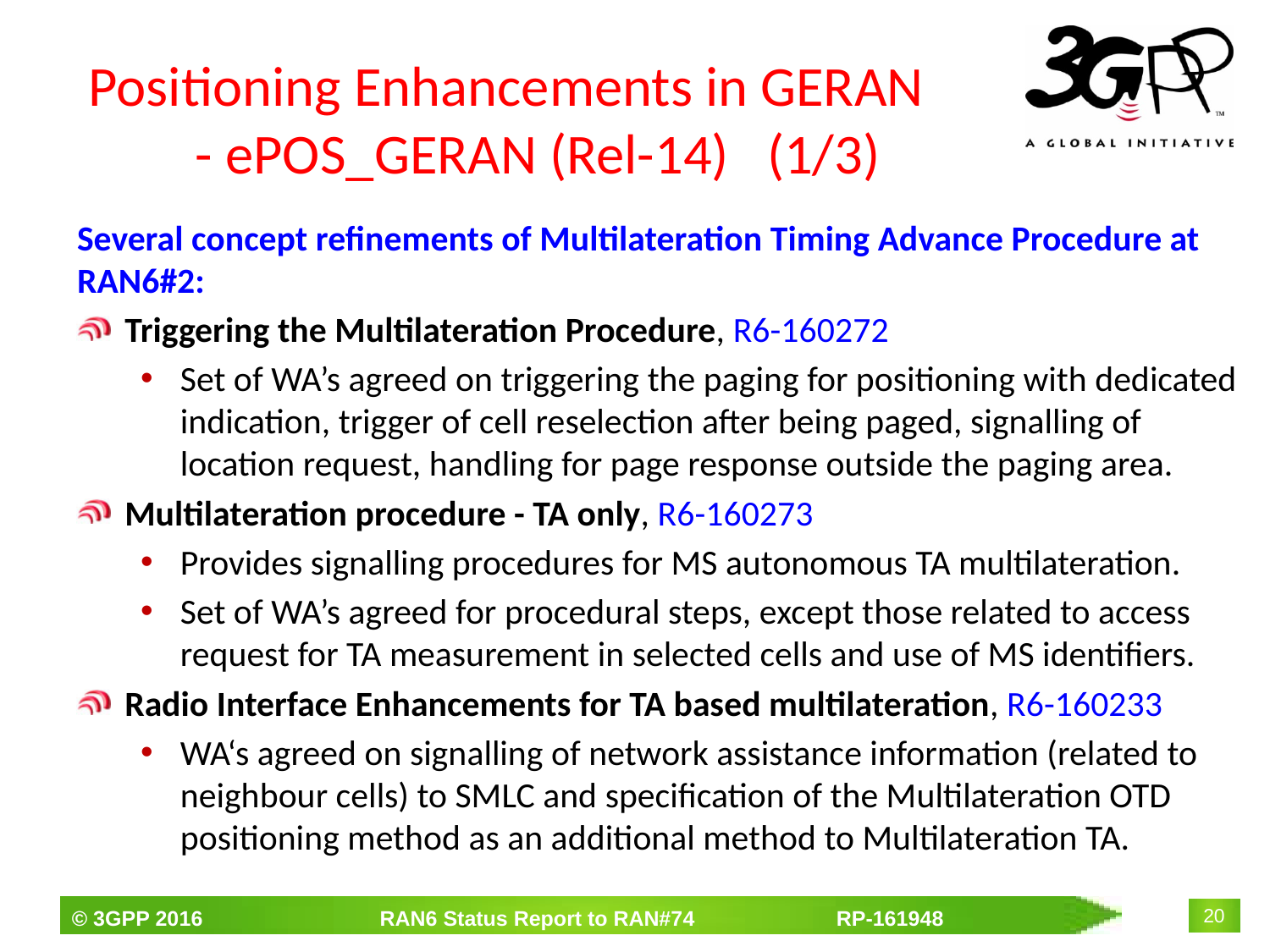

# Positioning Enhancements in GERAN      - ePOS_GERAN (Rel-14)   (1/3)
Several concept refinements of Multilateration Timing Advance Procedure at RAN6#2:
Triggering the Multilateration Procedure, R6-160272
Set of WA’s agreed on triggering the paging for positioning with dedicated indication, trigger of cell reselection after being paged, signalling of location request, handling for page response outside the paging area.
Multilateration procedure - TA only, R6-160273
Provides signalling procedures for MS autonomous TA multilateration.
Set of WA’s agreed for procedural steps, except those related to access request for TA measurement in selected cells and use of MS identifiers.
Radio Interface Enhancements for TA based multilateration, R6-160233
WA‘s agreed on signalling of network assistance information (related to neighbour cells) to SMLC and specification of the Multilateration OTD positioning method as an additional method to Multilateration TA.